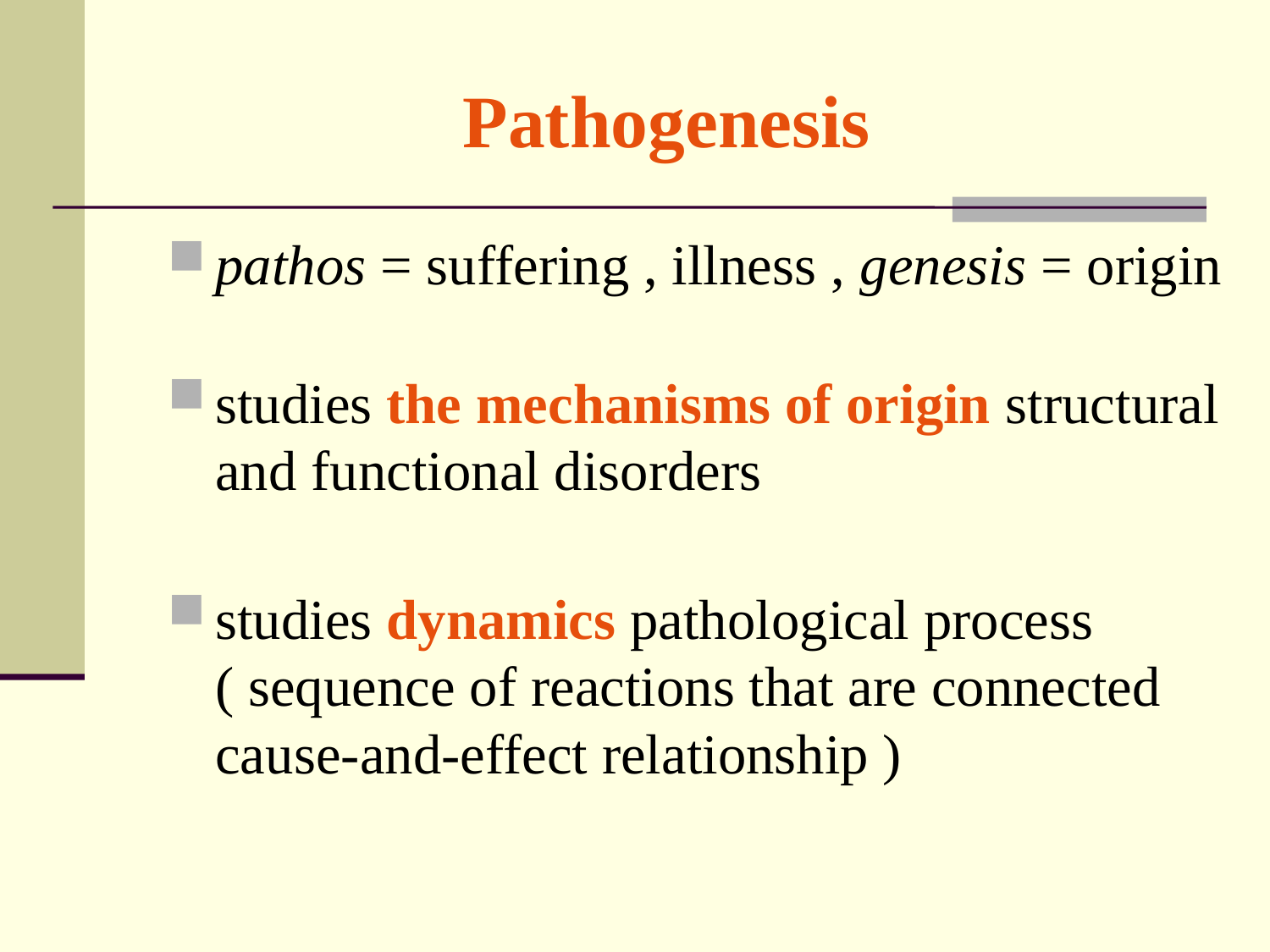

# Pathogenesis
pathos = suffering , illness , genesis = origin

studies the mechanisms of origin structural and functional disorders

studies dynamics pathological process ( sequence of reactions that are connected cause-and-effect relationship )